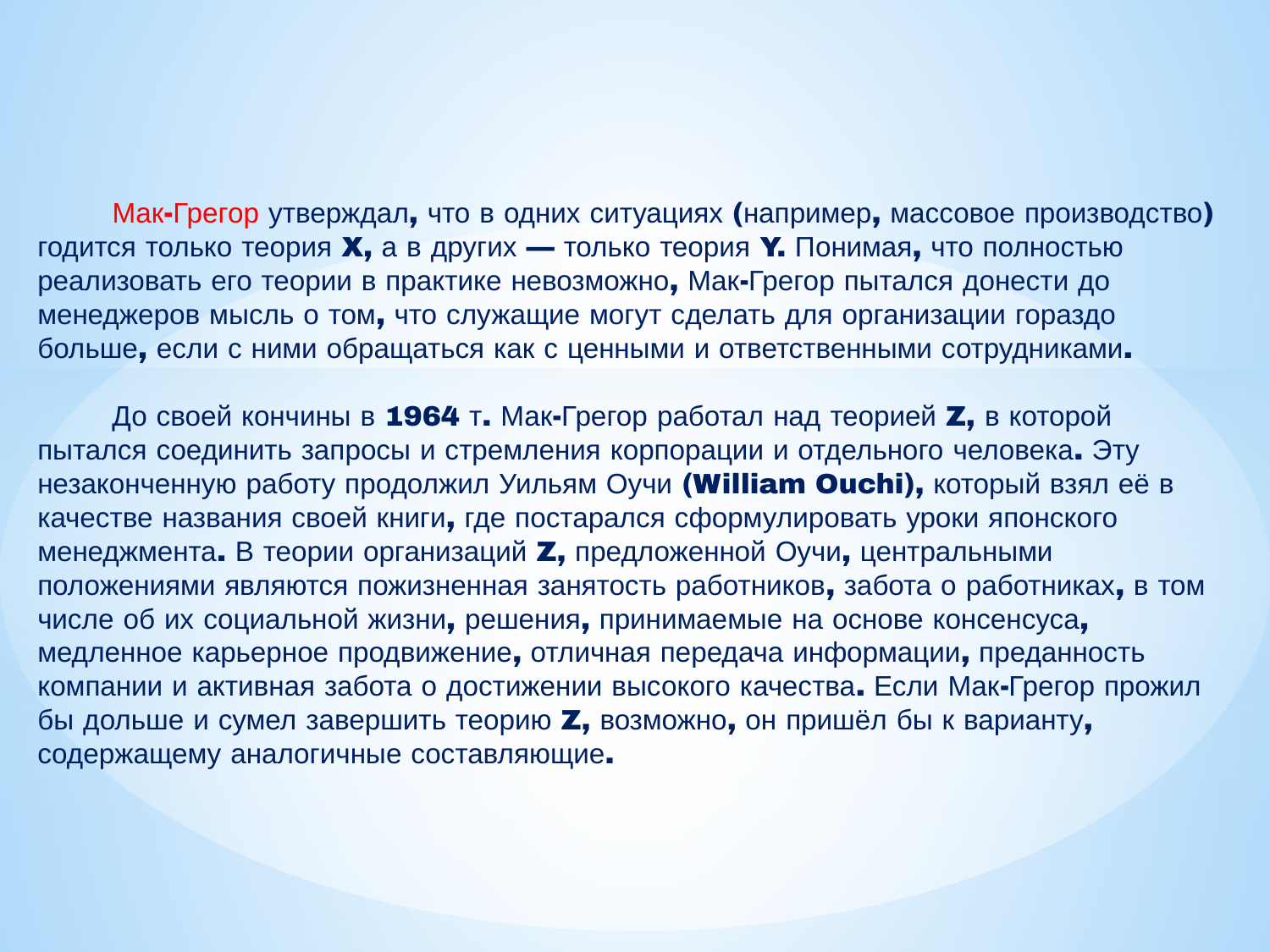

# Мак-Грегор утверждал, что в одних ситуациях (например, массовое производство) годится только теория X, а в других — только теория Y. Понимая, что полностью реализовать его теории в практике невозможно, Мак-Грегор пытался донести до менеджеров мысль о том, что служащие могут сделать для организации гораздо больше, если с ними обращаться как с ценными и ответственными сотрудниками. До своей кончины в 1964 т. Мак-Грегор работал над теорией Z, в которой пытался соединить запросы и стремления корпорации и отдельного человека. Эту незаконченную работу продолжил Уильям Оучи (William Ouchi), который взял её в качестве названия своей книги, где постарался сформулировать уроки японского менеджмента. В теории организаций Z, предложенной Оучи, центральными положениями являются пожизненная занятость работников, забота о работниках, в том числе об их социальной жизни, решения, принимаемые на основе консенсуса, медленное карьерное продвижение, отличная передача информации, преданность компании и активная забота о достижении высокого качества. Если Мак-Грегор прожил бы дольше и сумел завершить теорию Z, возможно, он пришёл бы к варианту, содержащему аналогичные составляющие.